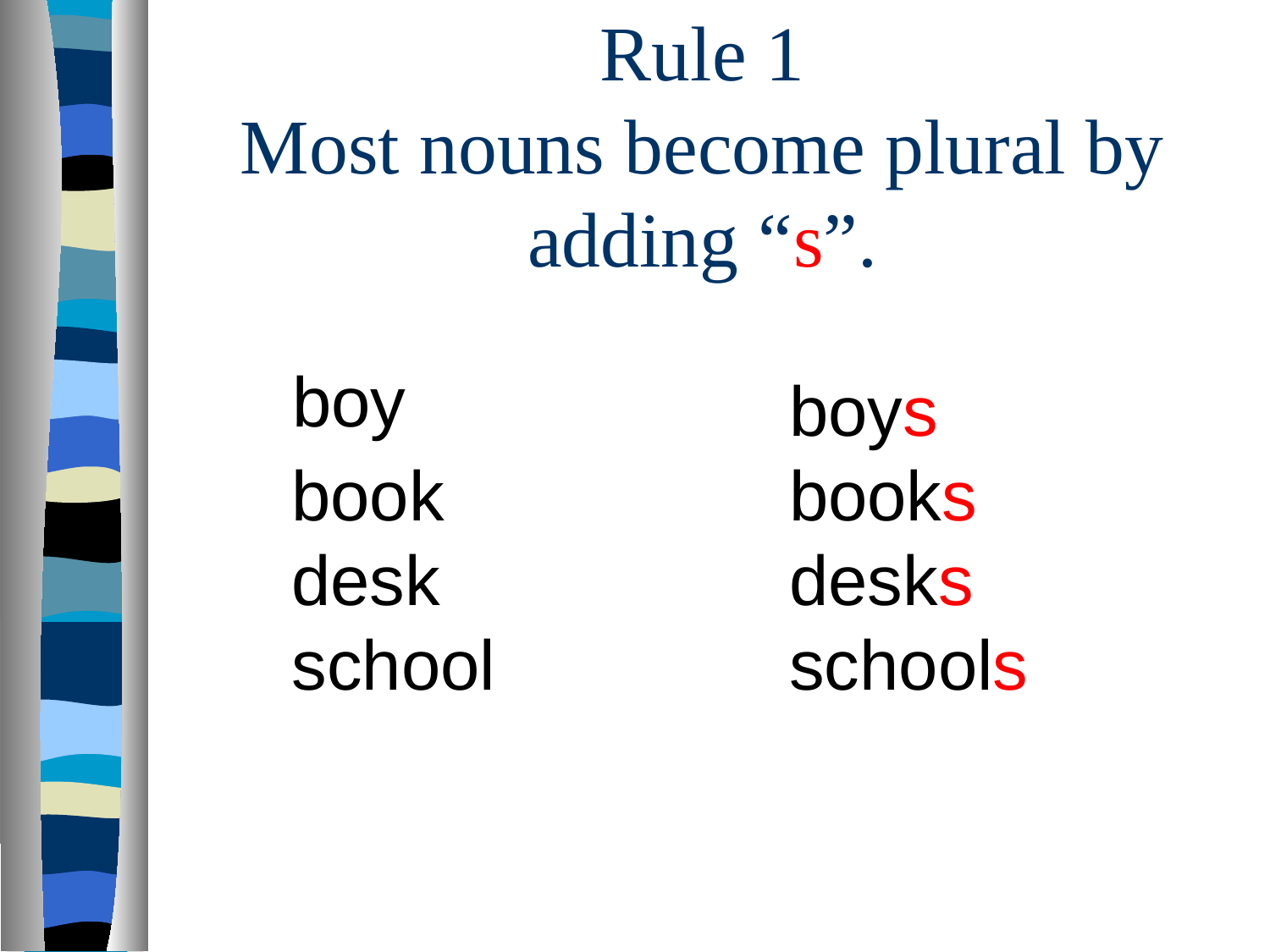

# Rule 1 Most nouns become plural by adding “s”.
boy
boys
book
books
desk
desks
school
schools